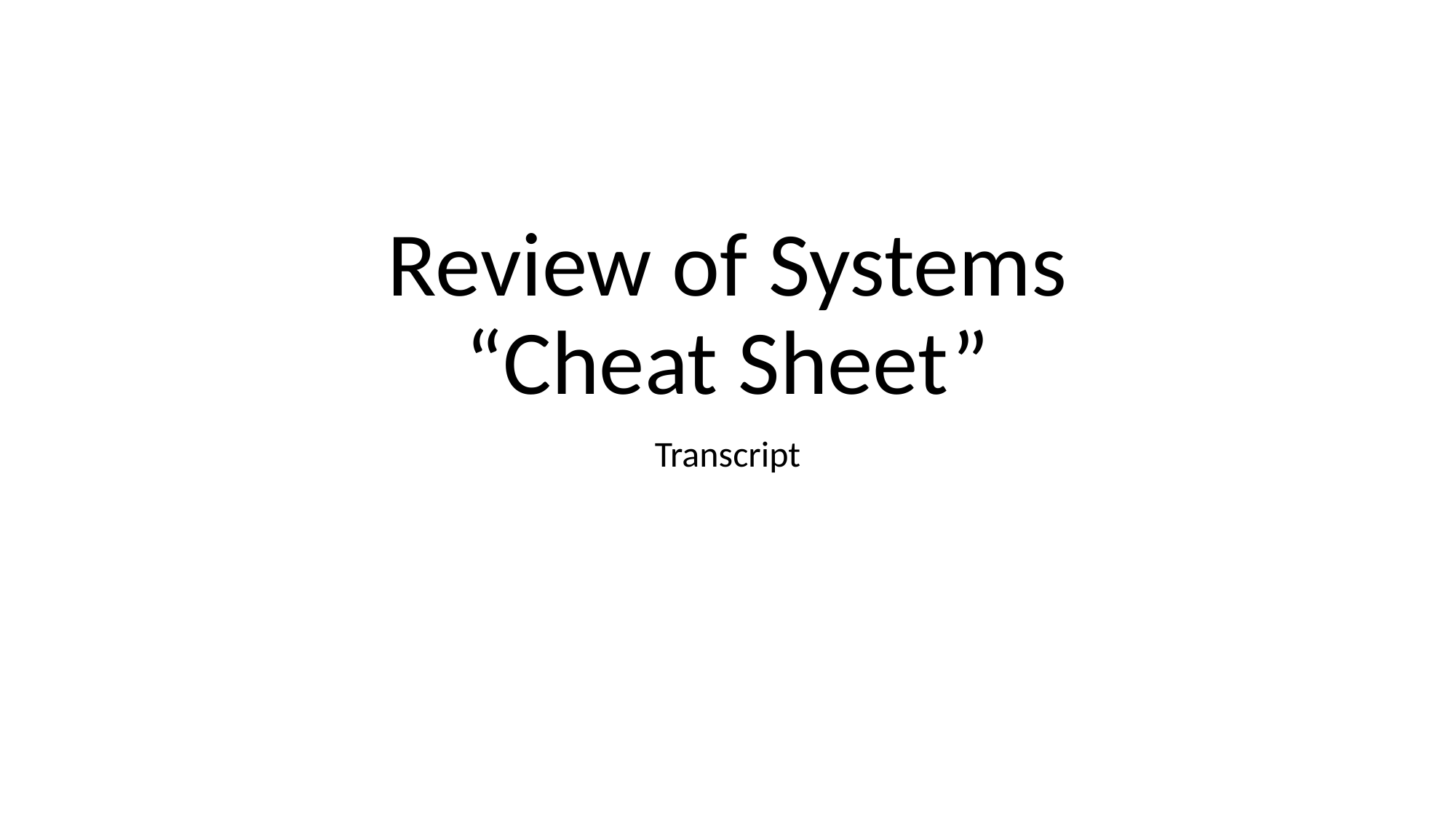

# Review of Systems “Cheat Sheet”
Transcript